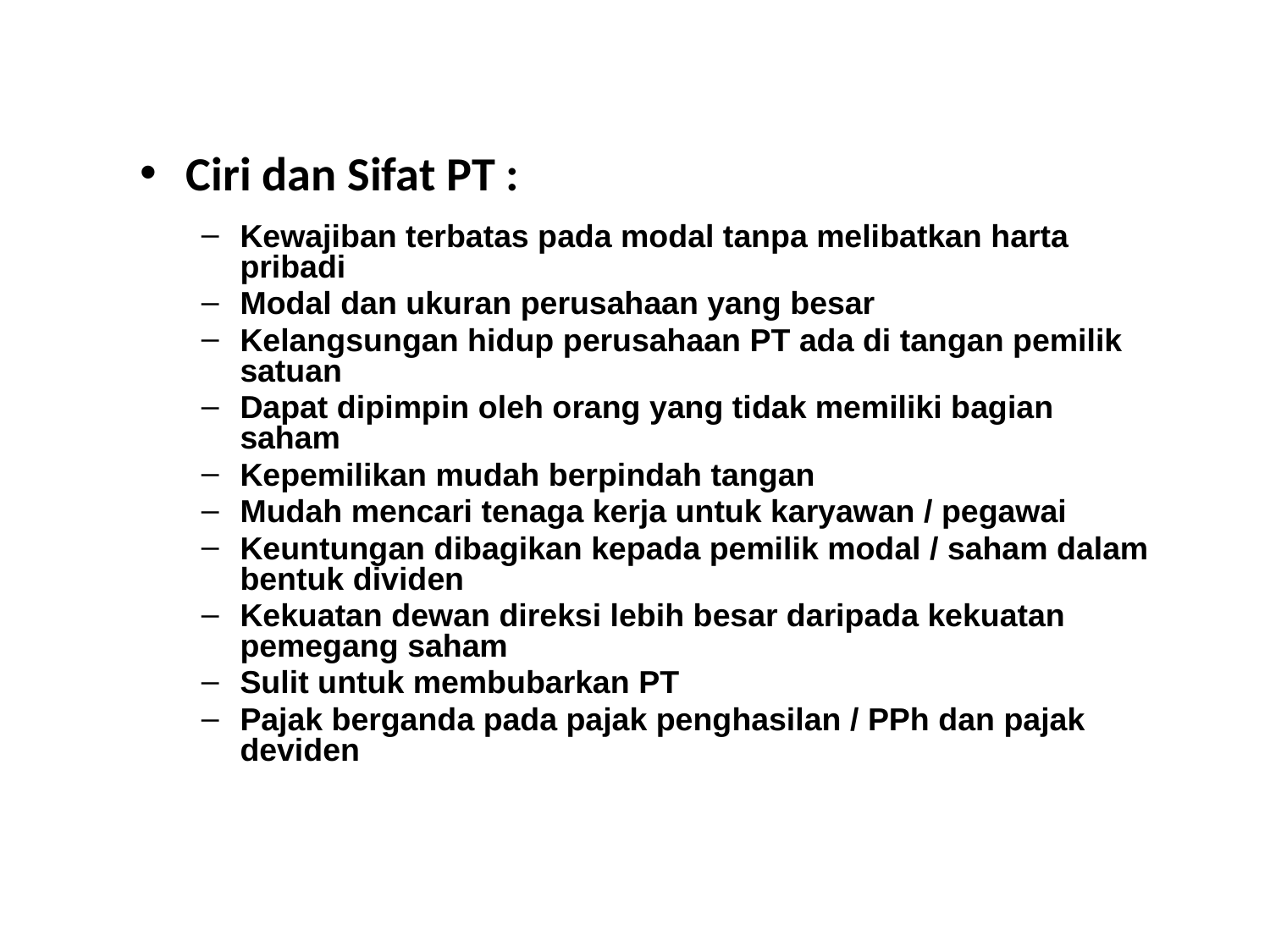

Ciri dan Sifat PT :

Kewajiban terbatas pada modal tanpa melibatkan harta pribadi
Modal dan ukuran perusahaan yang besar
Kelangsungan hidup perusahaan PT ada di tangan pemilik satuan
Dapat dipimpin oleh orang yang tidak memiliki bagian saham
Kepemilikan mudah berpindah tangan
Mudah mencari tenaga kerja untuk karyawan / pegawai
Keuntungan dibagikan kepada pemilik modal / saham dalam bentuk dividen
Kekuatan dewan direksi lebih besar daripada kekuatan pemegang saham
Sulit untuk membubarkan PT
Pajak berganda pada pajak penghasilan / PPh dan pajak deviden